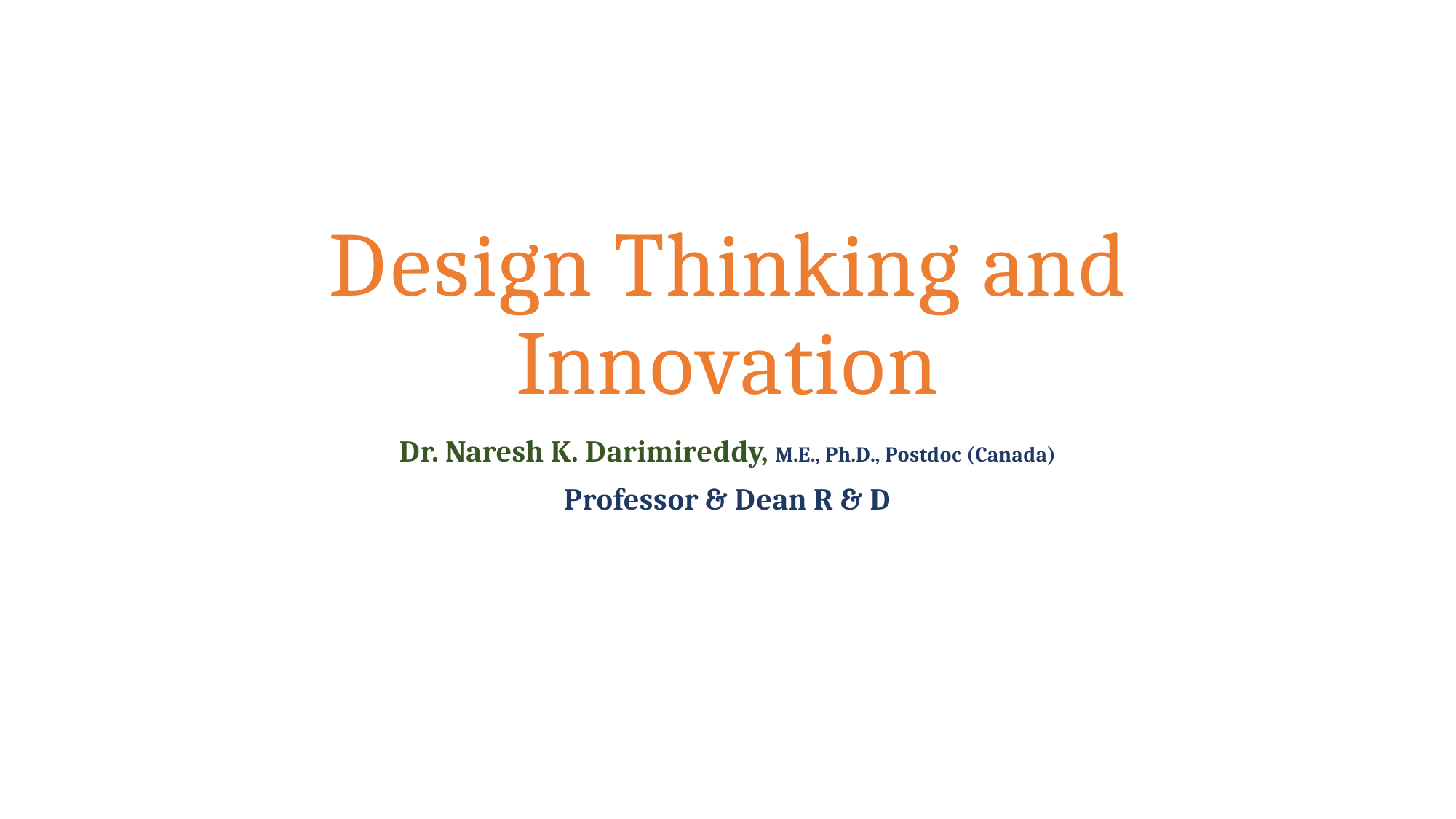

# Design Thinking and Innovation
Dr. Naresh K. Darimireddy, M.E., Ph.D., Postdoc (Canada)
Professor & Dean R & D